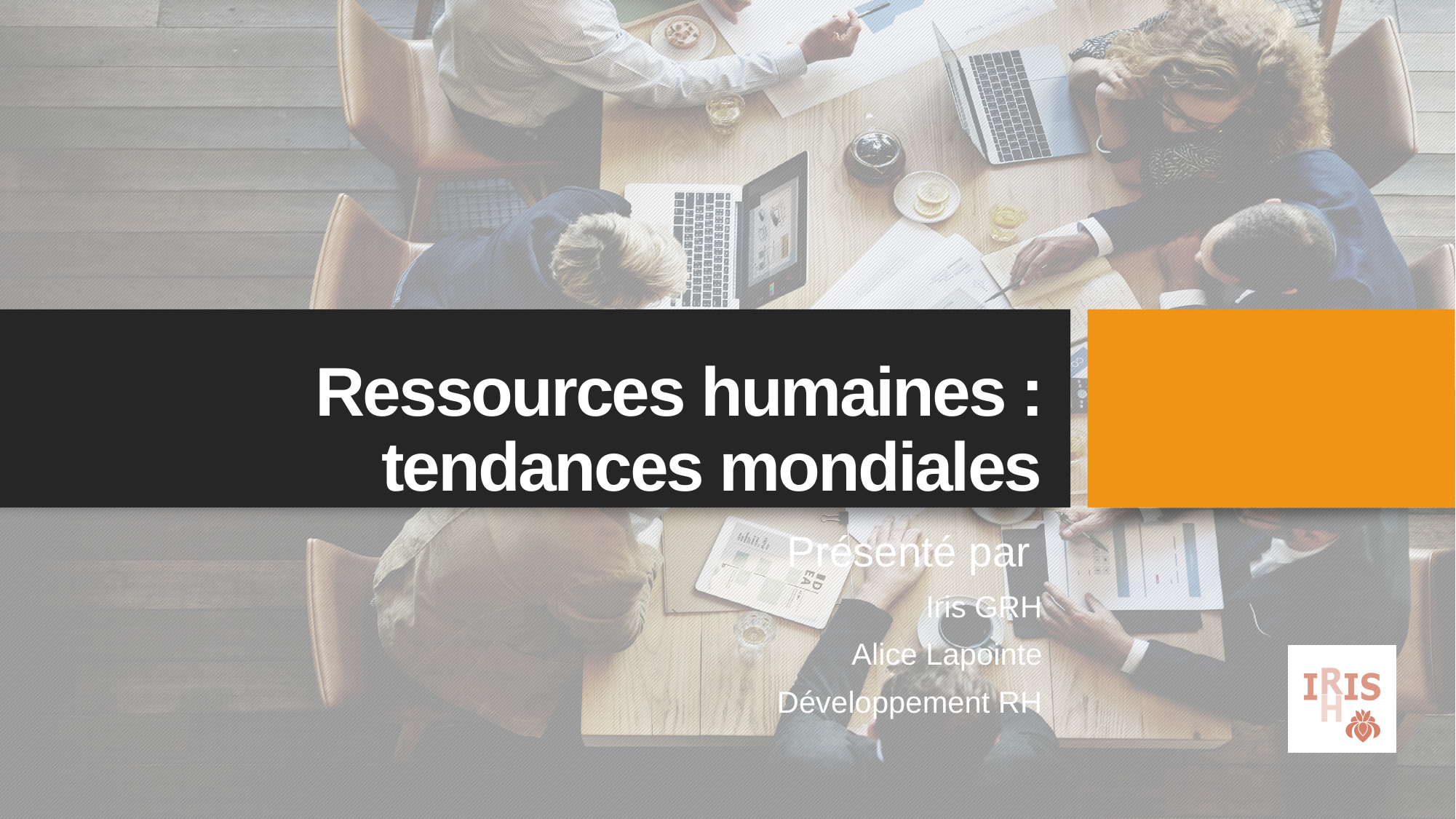

# Ressources humaines : tendances mondiales
Présenté par
Iris GRH
Alice Lapointe
Développement RH